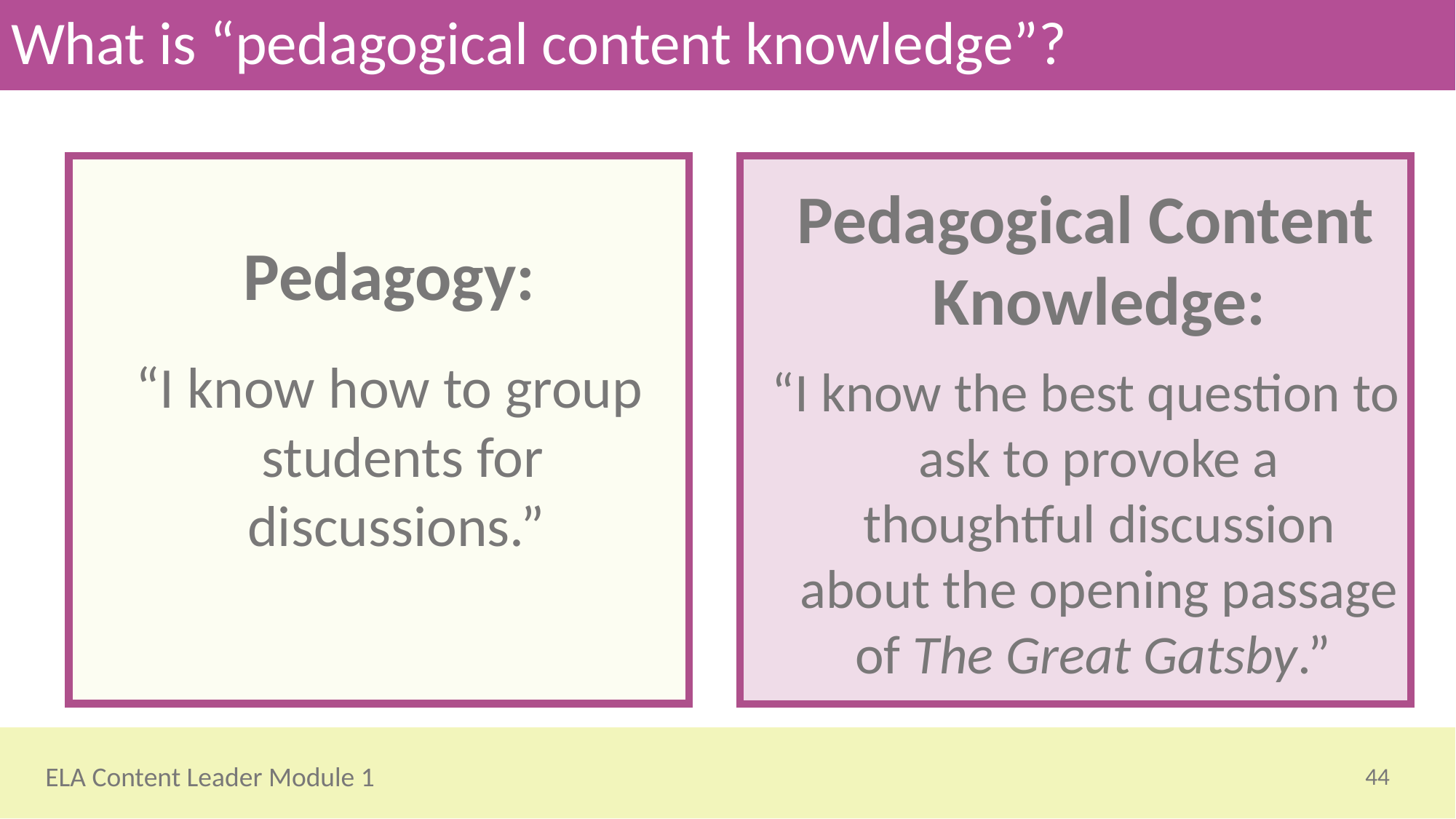

# What is “pedagogical content knowledge”?
Pedagogy:

“I know how to group students for discussions.”

Pedagogical Content Knowledge:
“I know the best question to ask to provoke a thoughtful discussion about the opening passage of The Great Gatsby.”
44